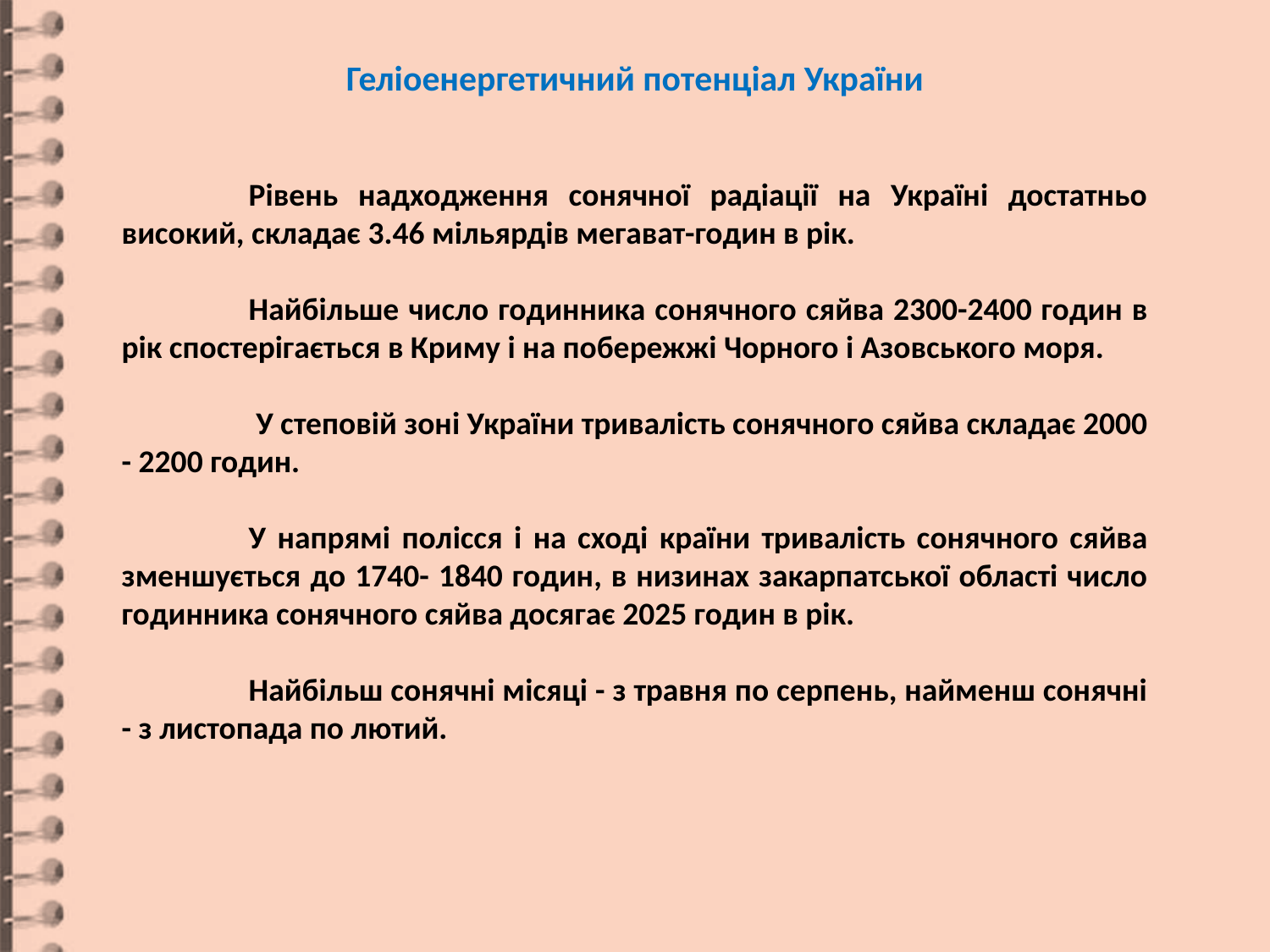

Геліоенергетичний потенціал України

	Рівень надходження сонячної радіації на Україні достатньо високий, складає 3.46 мільярдів мегават-годин в рік.

	Найбільше число годинника сонячного сяйва 2300-2400 годин в рік спостерігається в Криму і на побережжі Чорного і Азовського моря.

	 У степовій зоні України тривалість сонячного сяйва складає 2000 - 2200 годин.

	У напрямі полісся і на сході країни тривалість сонячного сяйва зменшується до 1740- 1840 годин, в низинах закарпатської області число годинника сонячного сяйва досягає 2025 годин в рік.

	Найбільш сонячні місяці - з травня по серпень, найменш сонячні - з листопада по лютий.